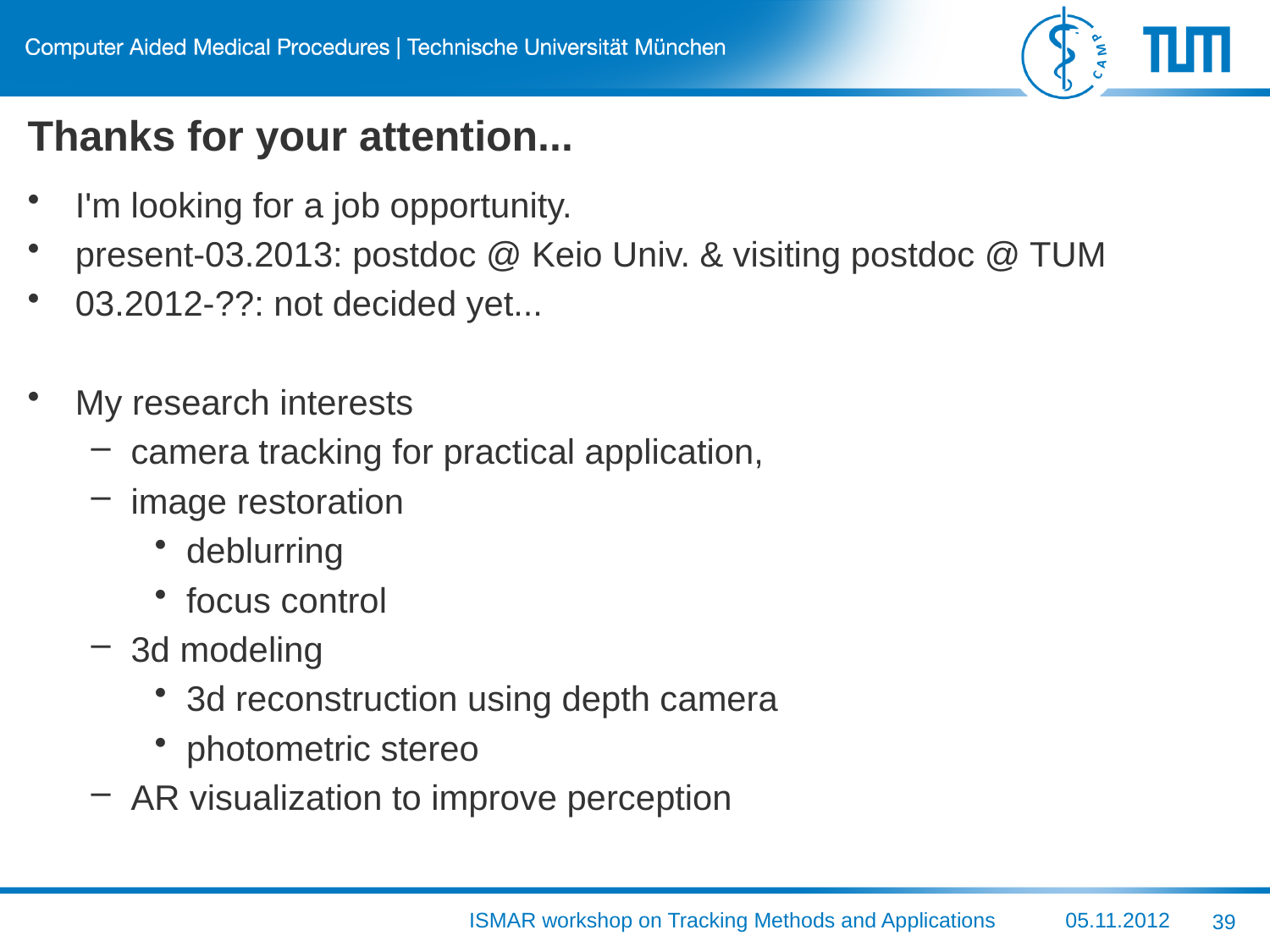

# Thanks for your attention...
I'm looking for a job opportunity.
present-03.2013: postdoc @ Keio Univ. & visiting postdoc @ TUM
03.2012-??: not decided yet...

My research interests
camera tracking for practical application,
image restoration
deblurring
focus control
3d modeling
3d reconstruction using depth camera
photometric stereo
AR visualization to improve perception
ISMAR workshop on Tracking Methods and Applications
05.11.2012
39